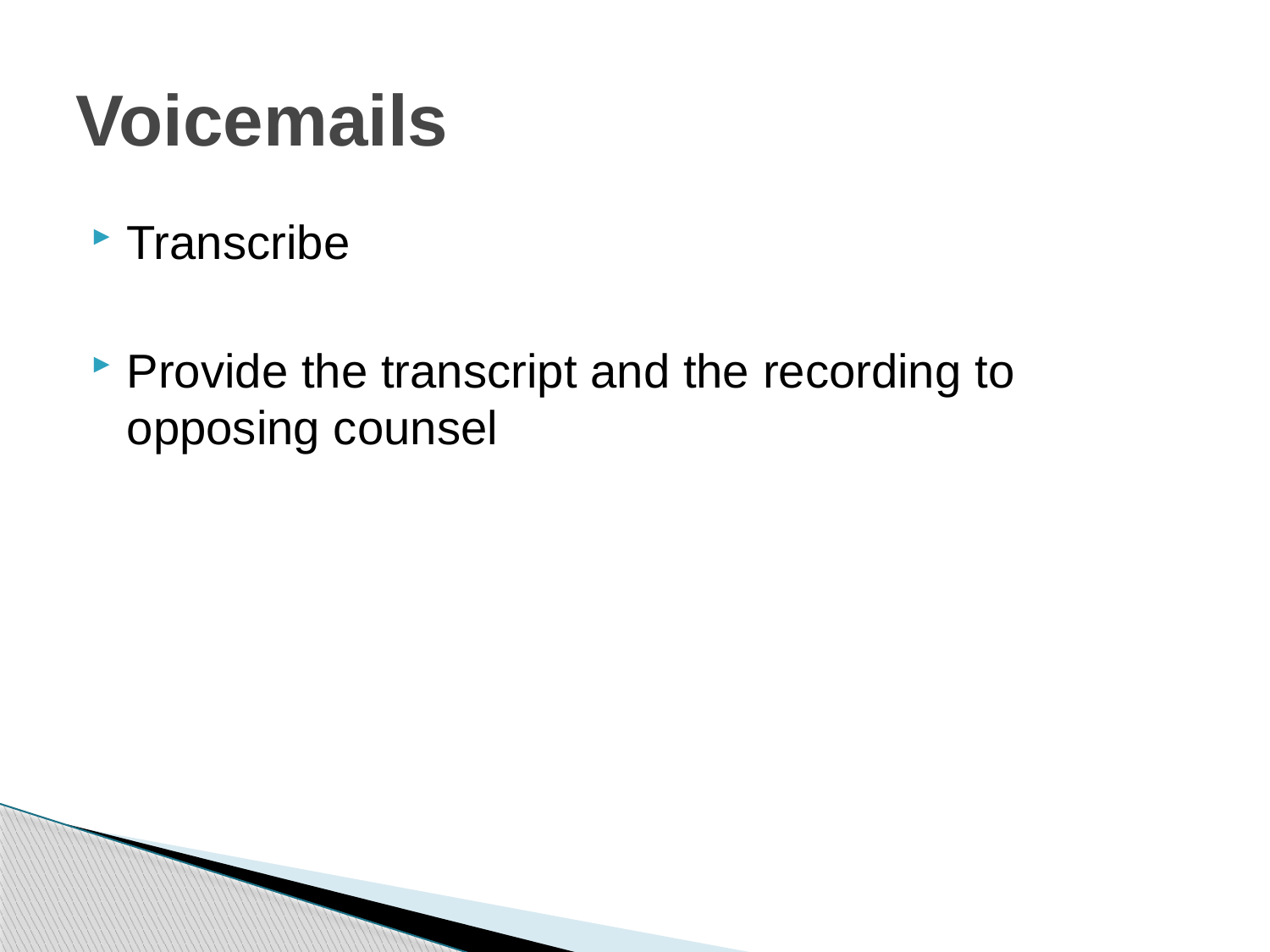

# Voicemails
Transcribe

Provide the transcript and the recording to opposing counsel